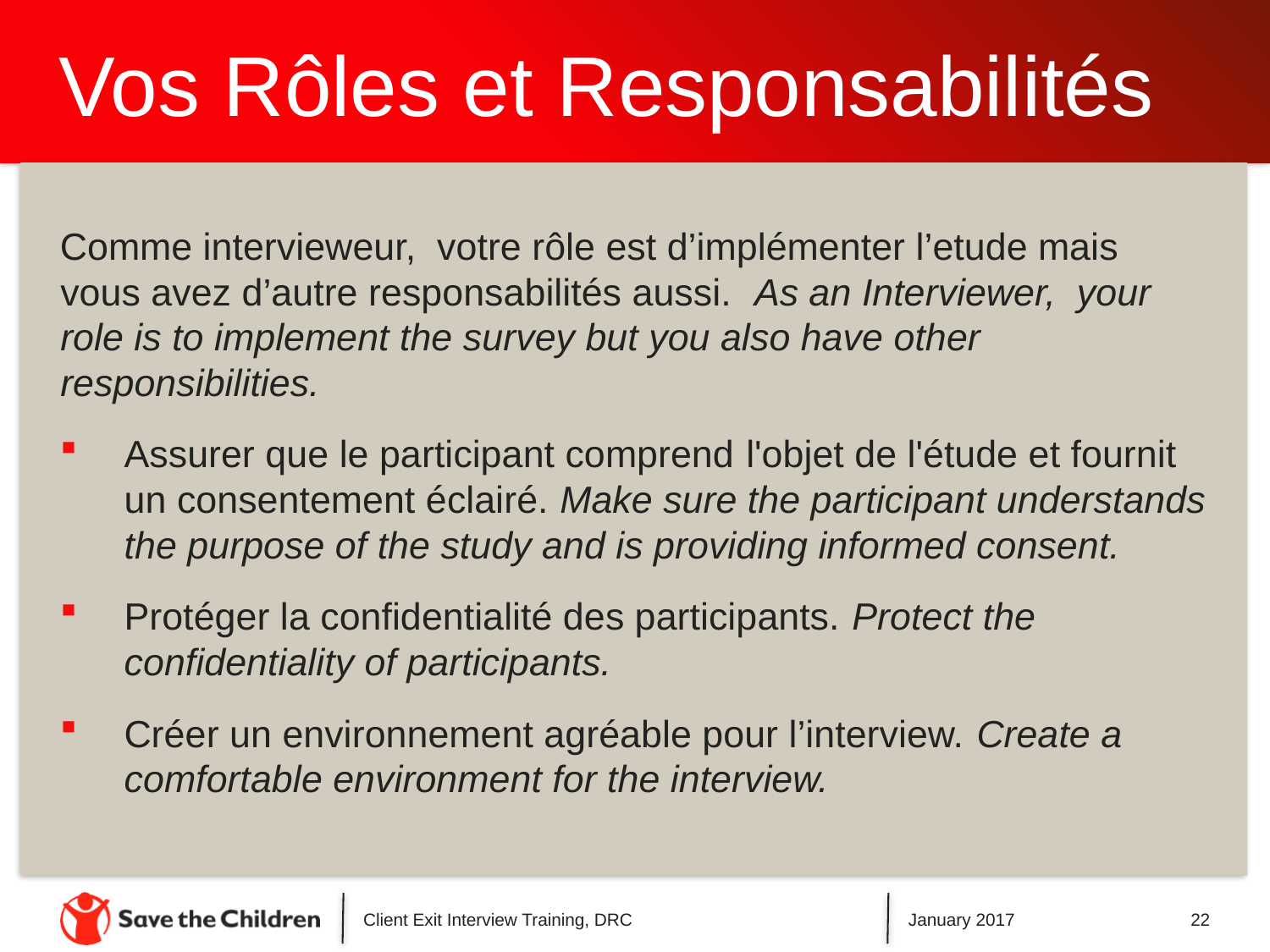

# Vos Rôles et Responsabilités
Comme intervieweur,  votre rôle est d’implémenter l’etude mais vous avez d’autre responsabilités aussi.  As an Interviewer,  your role is to implement the survey but you also have other responsibilities.
Assurer que le participant comprend l'objet de l'étude et fournit un consentement éclairé. Make sure the participant understands the purpose of the study and is providing informed consent.
Protéger la confidentialité des participants. Protect the confidentiality of participants.
Créer un environnement agréable pour l’interview. Create a comfortable environment for the interview.

Client Exit Interview Training, DRC
January 2017
22